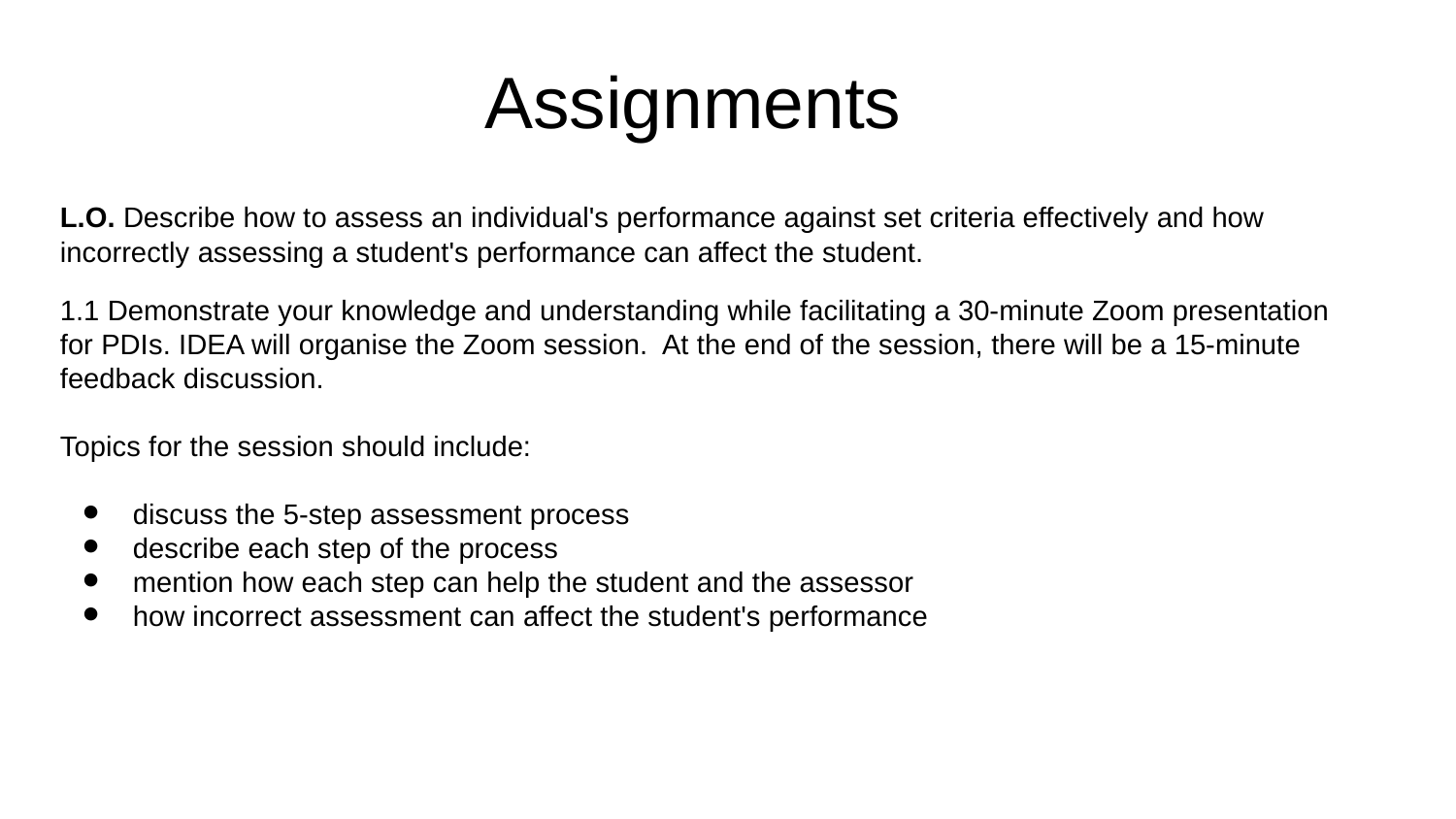

# Assignments
L.O. Describe how to assess an individual's performance against set criteria effectively and how incorrectly assessing a student's performance can affect the student.
1.1 Demonstrate your knowledge and understanding while facilitating a 30-minute Zoom presentation for PDIs. IDEA will organise the Zoom session.  At the end of the session, there will be a 15-minute feedback discussion.

Topics for the session should include:

discuss the 5-step assessment process
describe each step of the process
mention how each step can help the student and the assessor
how incorrect assessment can affect the student's performance